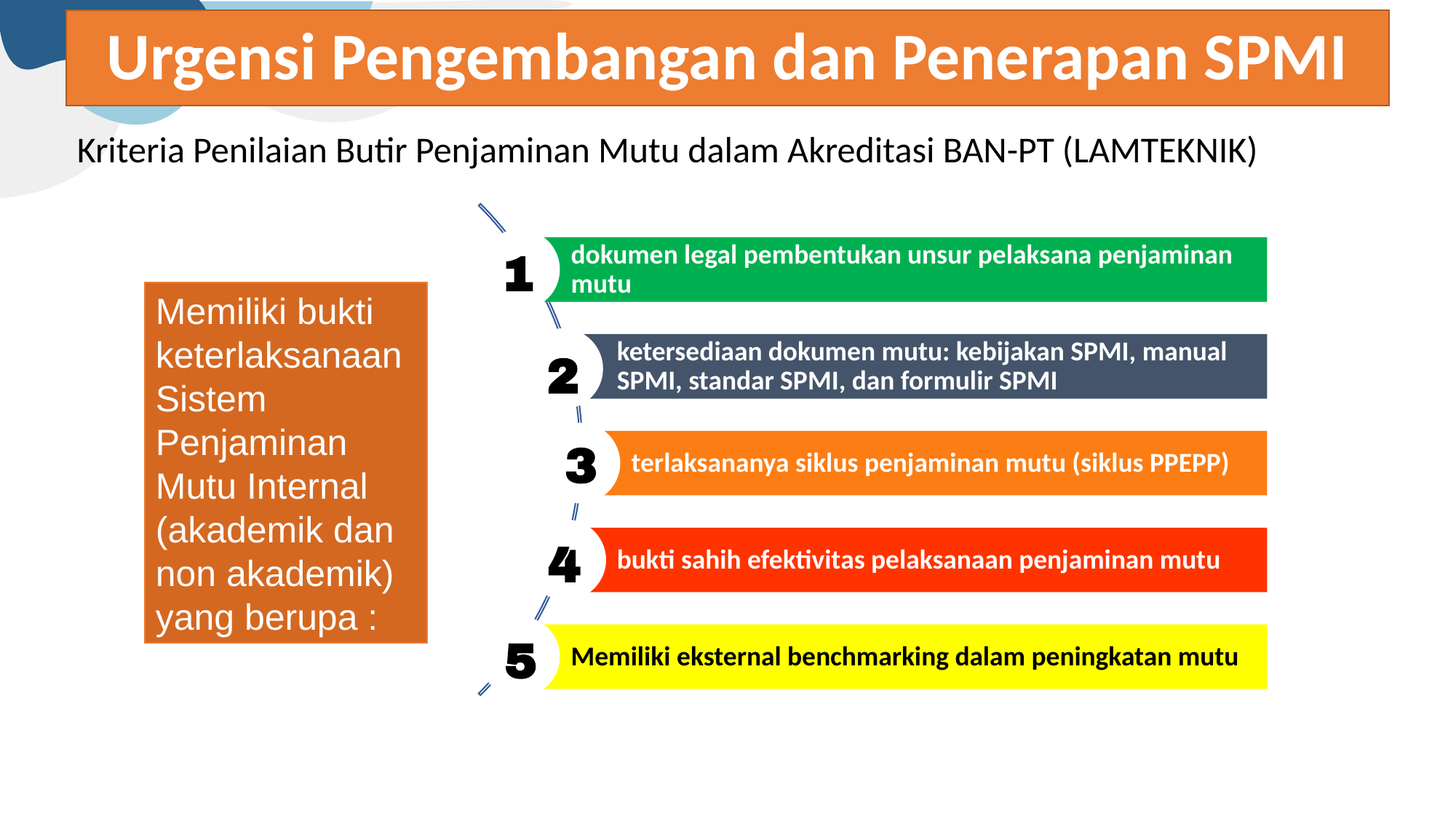

# Urgensi Pengembangan dan Penerapan SPMI
Kriteria Penilaian Butir Penjaminan Mutu dalam Akreditasi BAN-PT (LAMTEKNIK)
dokumen legal pembentukan unsur pelaksana penjaminan mutu
ketersediaan dokumen mutu: kebijakan SPMI, manual SPMI, standar SPMI, dan formulir SPMI
terlaksananya siklus penjaminan mutu (siklus PPEPP)
bukti sahih efektivitas pelaksanaan penjaminan mutu
Memiliki eksternal benchmarking dalam peningkatan mutu
1
Memiliki bukti keterlaksanaan Sistem Penjaminan Mutu Internal (akademik dan non akademik) yang berupa :
2
3
4
5